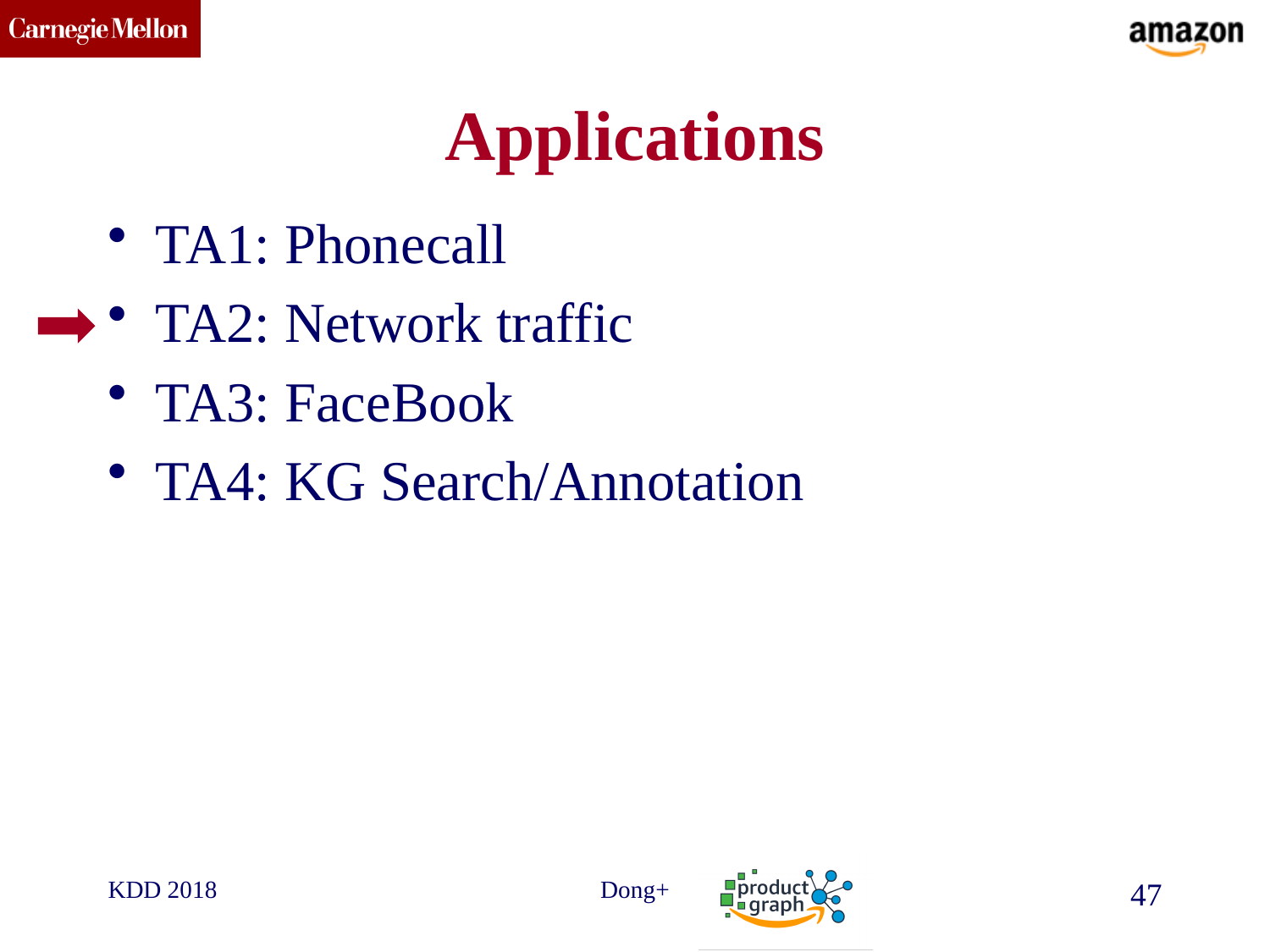

# Applications
TA1: Phonecall
TA2: Network traffic
TA3: FaceBook
TA4: KG Search/Annotation

KDD 2018
Dong+
47